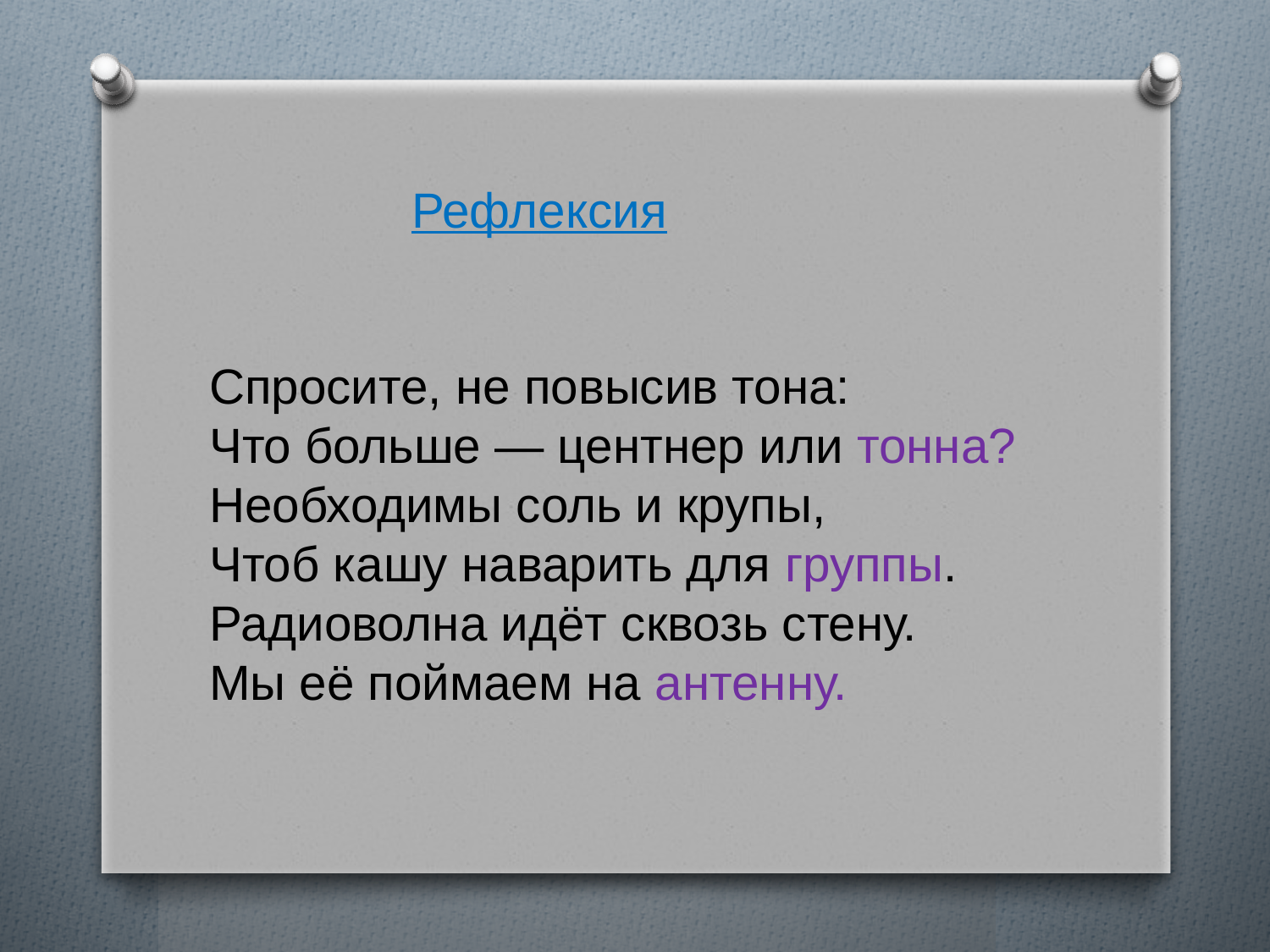

Рефлексия

Спросите, не повысив тона:
Что больше — центнер или тонна?
Необходимы соль и крупы,
Чтоб кашу наварить для группы.
Радиоволна идёт сквозь стену.
Мы её поймаем на антенну.